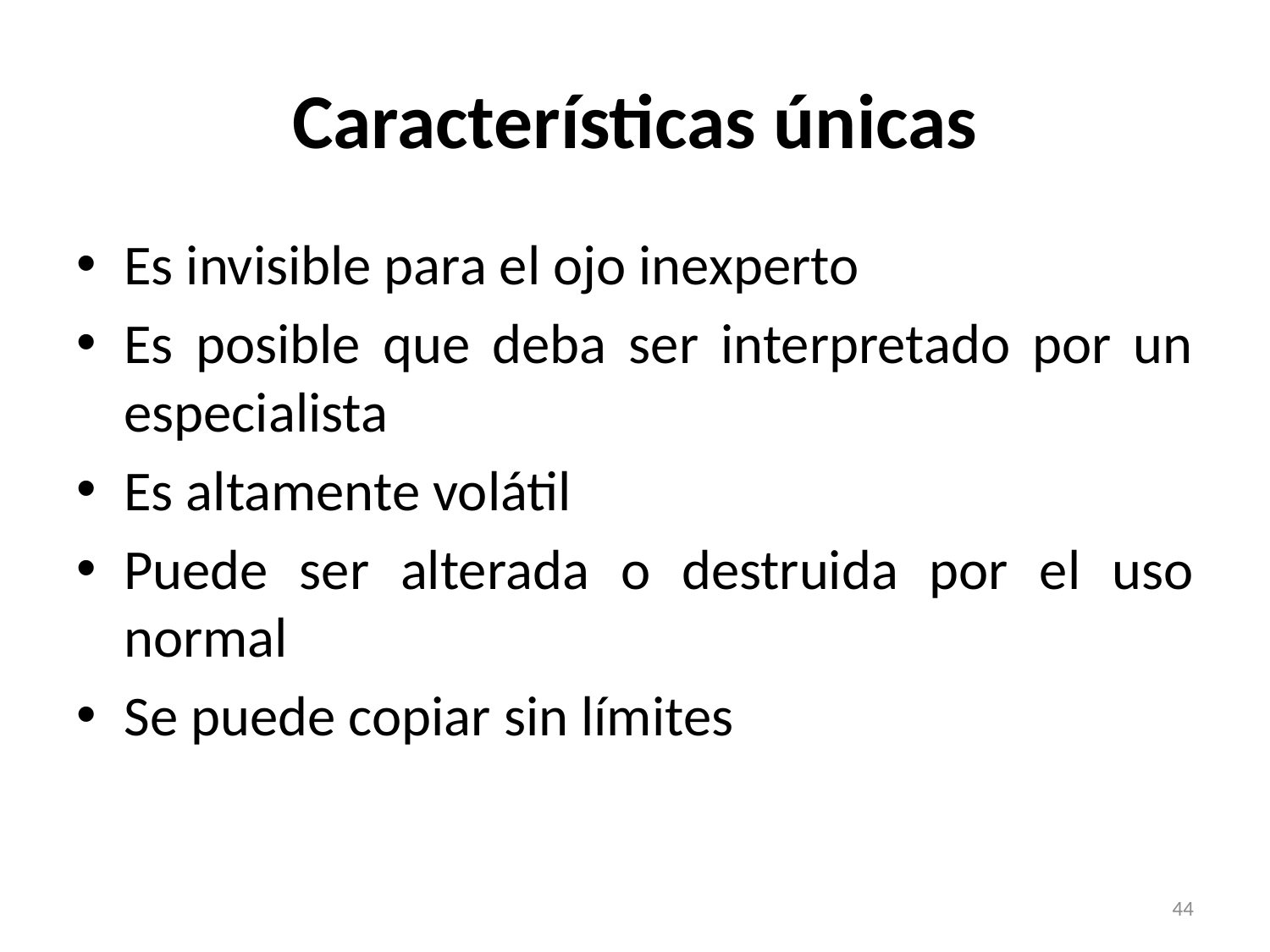

# Características únicas
Es invisible para el ojo inexperto
Es posible que deba ser interpretado por un especialista
Es altamente volátil
Puede ser alterada o destruida por el uso normal
Se puede copiar sin límites

44